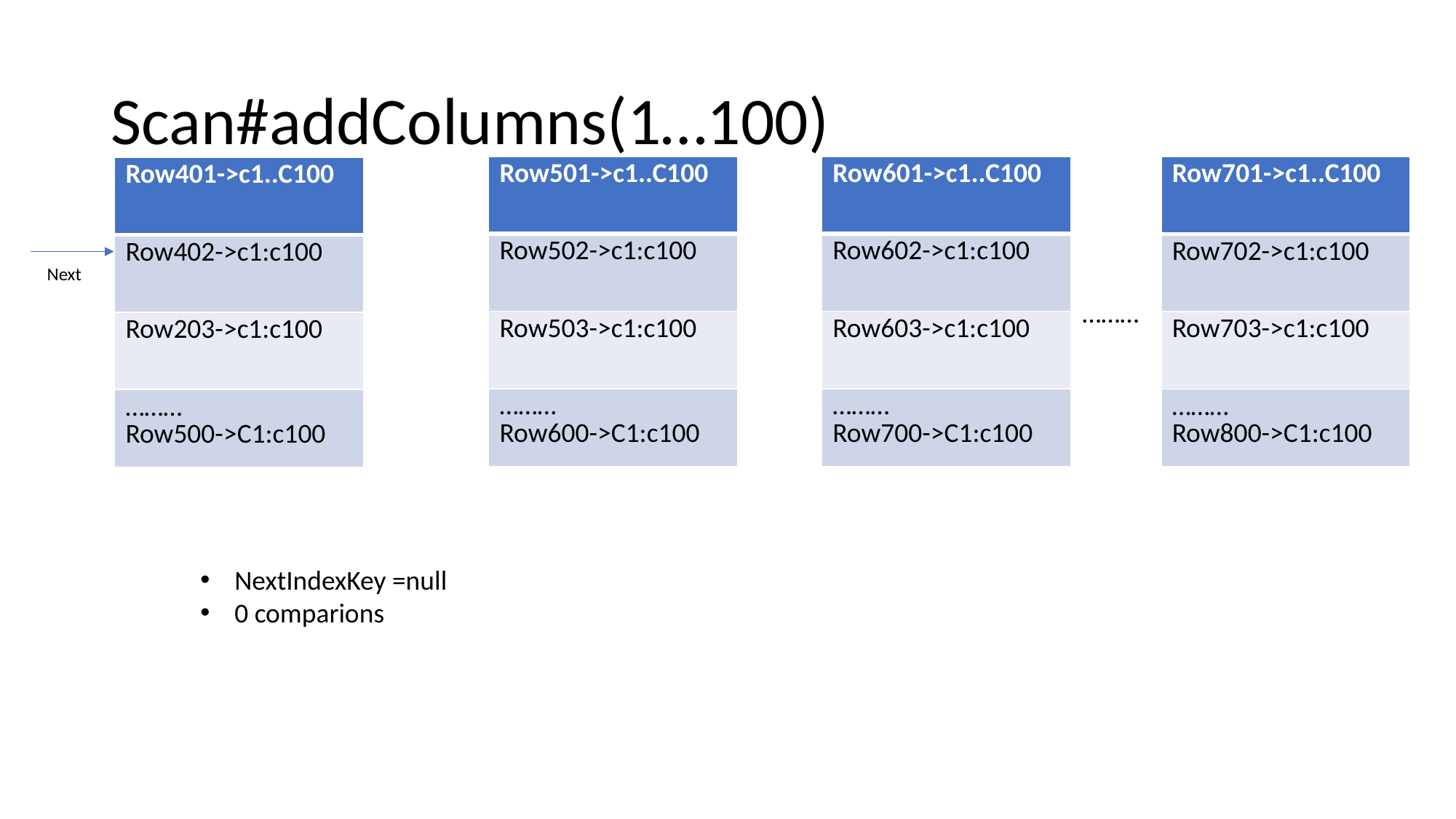

# Scan#addColumns(1…100)
| Row501->c1..C100 |
| --- |
| Row502->c1:c100 |
| Row503->c1:c100 |
| ……… Row600->C1:c100 |
| Row601->c1..C100 |
| --- |
| Row602->c1:c100 |
| Row603->c1:c100 |
| ……… Row700->C1:c100 |
| Row701->c1..C100 |
| --- |
| Row702->c1:c100 |
| Row703->c1:c100 |
| ……… Row800->C1:c100 |
| Row401->c1..C100 |
| --- |
| Row402->c1:c100 |
| Row203->c1:c100 |
| ……… Row500->C1:c100 |
Next
………
NextIndexKey =null
0 comparions